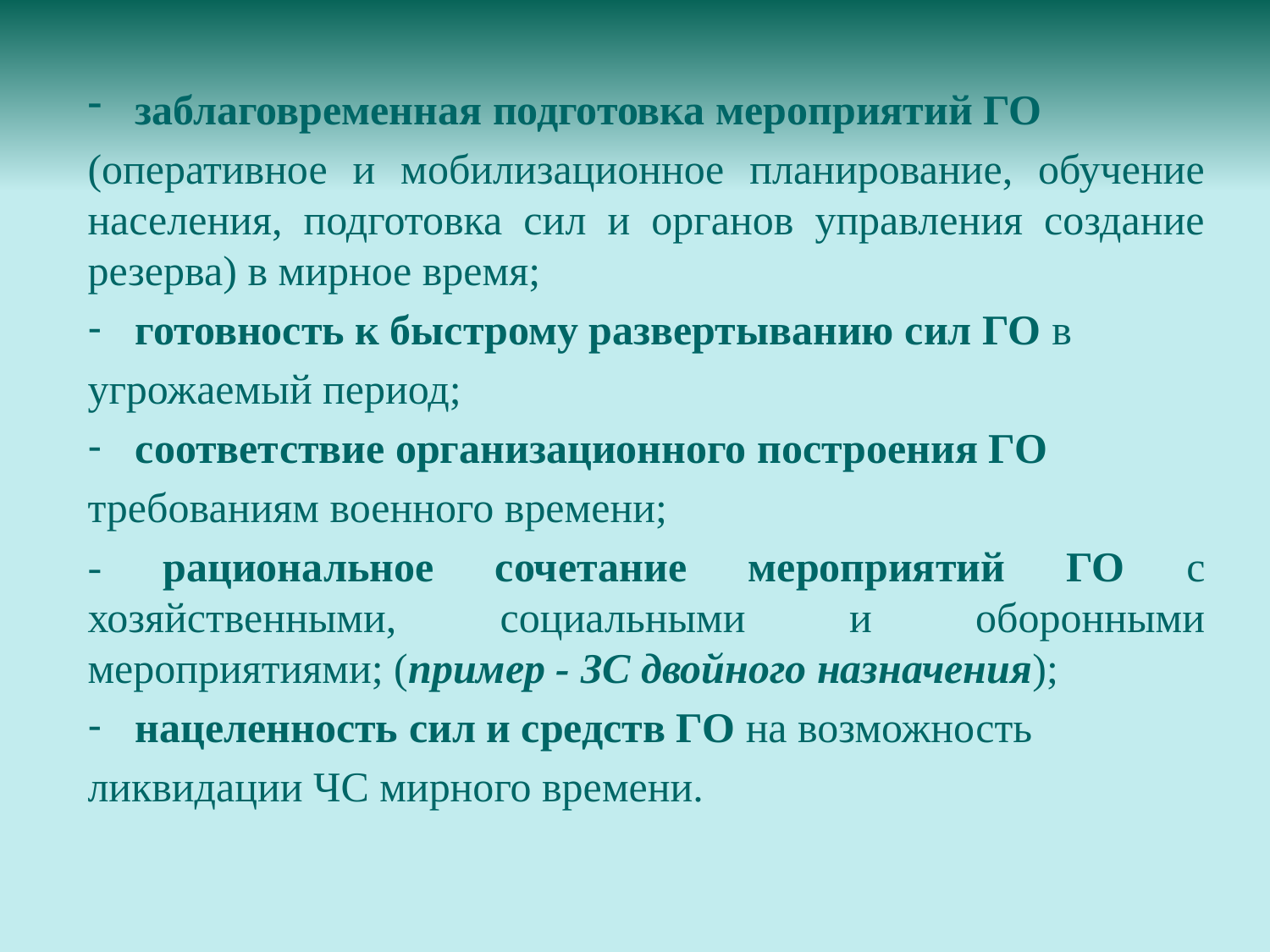

заблаговременная подготовка мероприятий ГО
(оперативное и мобилизационное планирование, обучение населения, подготовка сил и органов управления создание резерва) в мирное время;
готовность к быстрому развертыванию сил ГО в
угрожаемый период;
соответствие организационного построения ГО
требованиям военного времени;
- рациональное сочетание мероприятий ГО с хозяйственными, социальными и оборонными мероприятиями; (пример - ЗС двойного назначения);
нацеленность сил и средств ГО на возможность
ликвидации ЧС мирного времени.